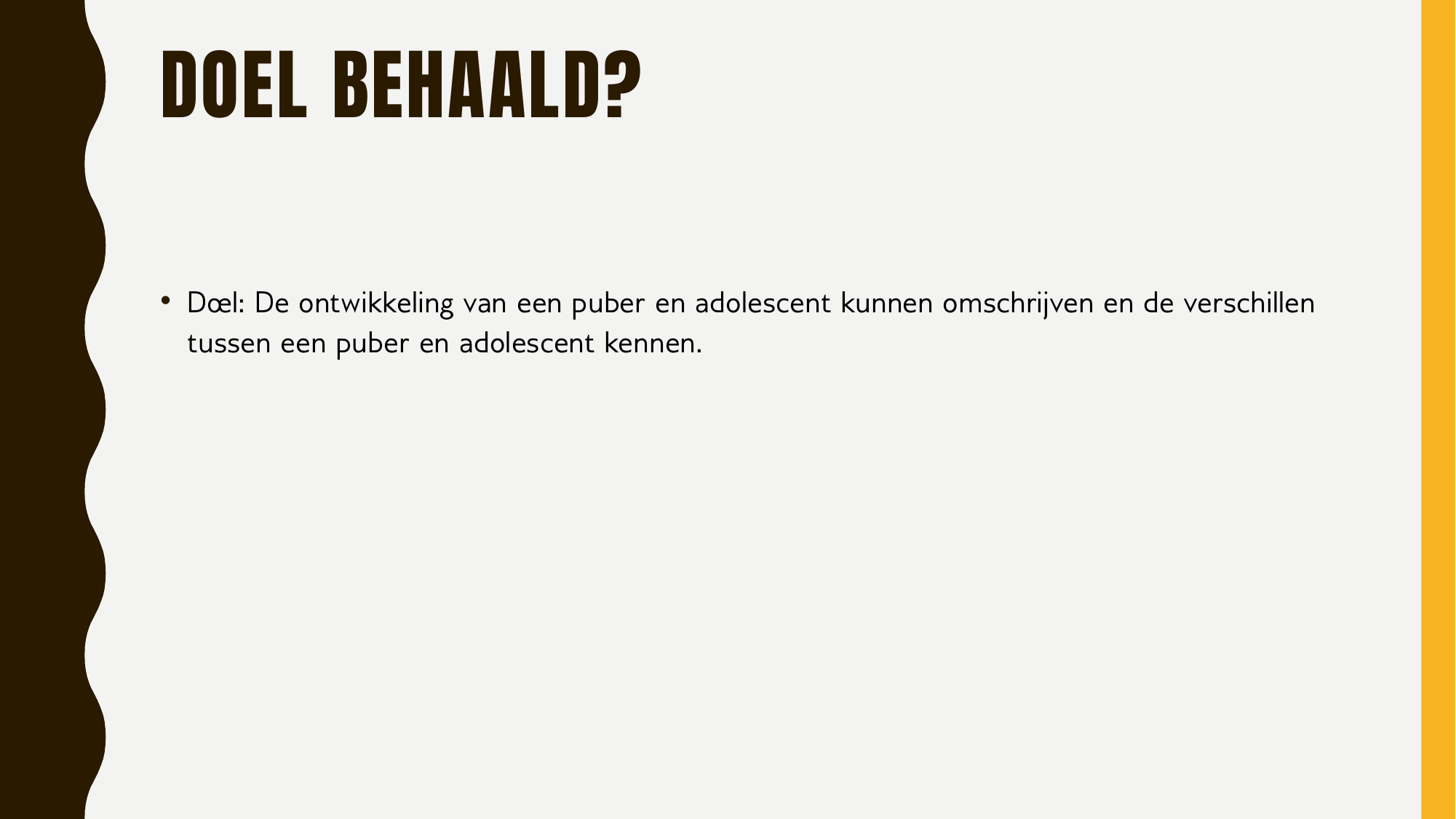

# Doel behaald?
Doel: De ontwikkeling van een puber en adolescent kunnen omschrijven en de verschillen tussen een puber en adolescent kennen.